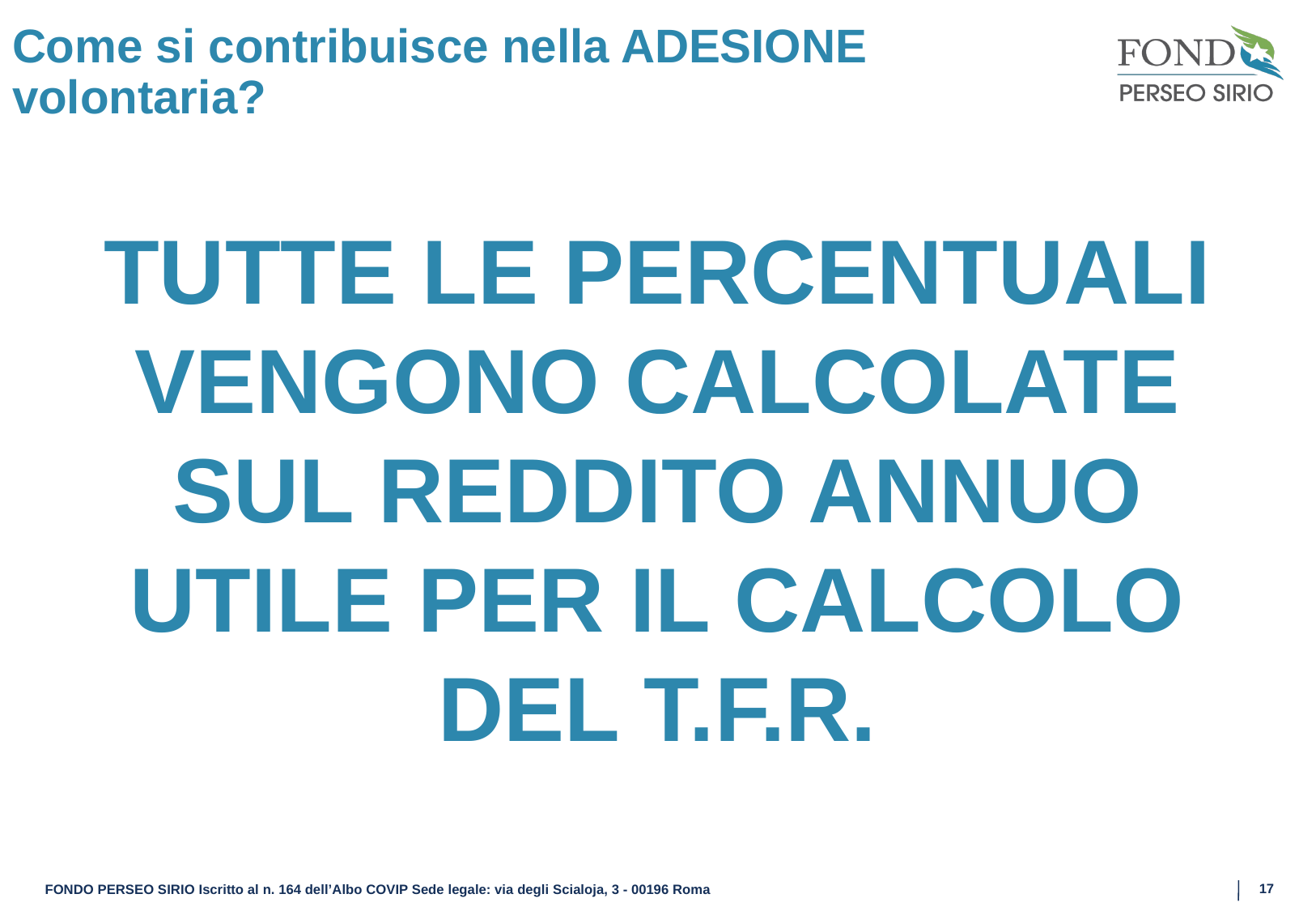

# Come si contribuisce nella ADESIONE volontaria?
TUTTE LE PERCENTUALI VENGONO CALCOLATE SUL REDDITO ANNUO UTILE PER IL CALCOLO DEL T.F.R.
17
FONDO PERSEO SIRIO Iscritto al n. 164 dell’Albo COVIP Sede legale: via degli Scialoja, 3 - 00196 Roma